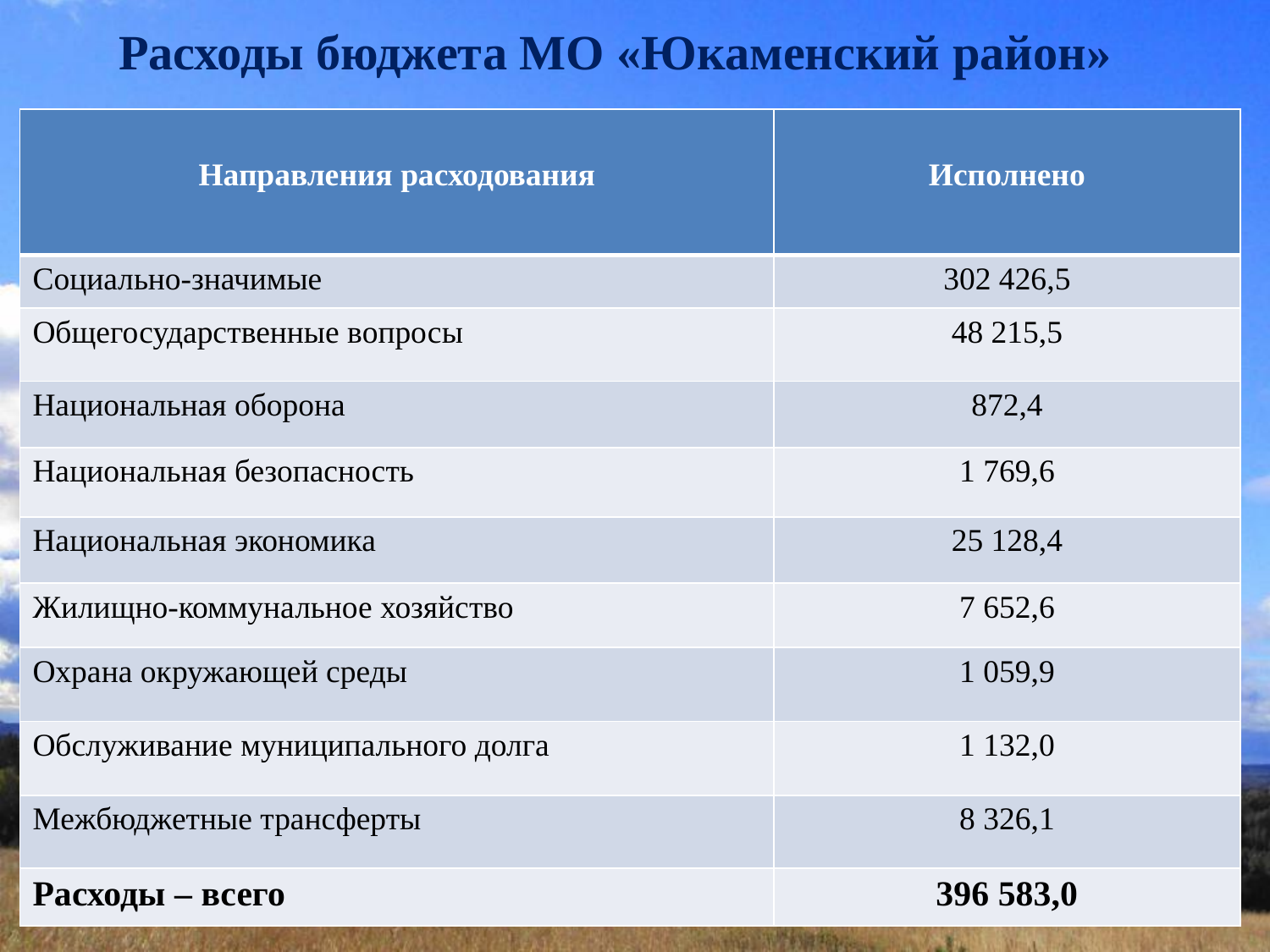

# Расходы бюджета МО «Юкаменский район»
| Направления расходования | Исполнено |
| --- | --- |
| Социально-значимые | 302 426,5 |
| Общегосударственные вопросы | 48 215,5 |
| Национальная оборона | 872,4 |
| Национальная безопасность | 1 769,6 |
| Национальная экономика | 25 128,4 |
| Жилищно-коммунальное хозяйство | 7 652,6 |
| Охрана окружающей среды | 1 059,9 |
| Обслуживание муниципального долга | 1 132,0 |
| Межбюджетные трансферты | 8 326,1 |
| Расходы – всего | 396 583,0 |